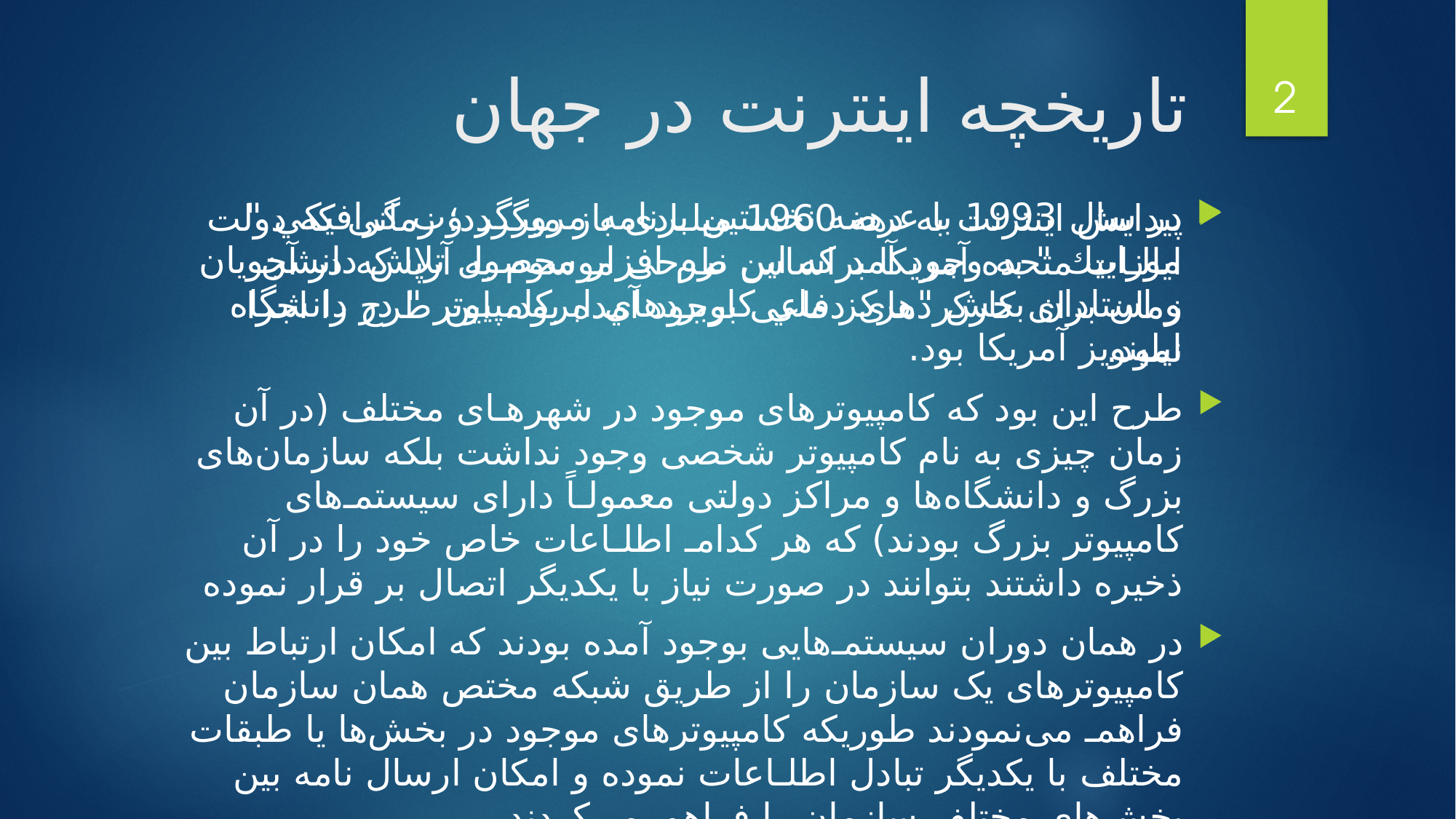

2
تاریخچه اینترنت در جهان
در سال 1993 با عرضه نخستين برنامه مرورگر وب گرافيكي " موزاييك " به وجود آمد كه اين نرم افزار محصول تلاش دانشجويان و استادان بخش "مركز ملي كاربردهاي ابركامپيوتر " در دانشگاه ايلينويز آمريكا بود.
پیدایش اینترنت به دهه 1960 میلـادی باز میگردد؛ زمانی که دولت ایالـات متحده آمریکا براساس طرحی موسوم به آرپا که در آن زمان برای کارکردهای دفاعی بوجود آمده بود، این طرح را اجرا نمود.
طرح این بود که کامپیوترهای موجود در شهر‌هـای مختلف (در آن زمان چیزی به نام کامپیوتر شخصی وجود نداشت بلکه سازمان‌های بزرگ و دانشگاه‌ها و مراکز دولتی معمولـاً دارای سیستمـ‌های کامپیوتر بزرگ بودند) که هر کدامـ اطلـاعات خاص خود را در آن ذخیره داشتند بتوانند در صورت نیاز با یکدیگر اتصال بر قرار نموده
در همان دوران سیستمـ‌هایی بوجود آمده بودند که امکان ارتباط بین کامپیوترهای یک سازمان را از طریق شبکه مختص همان سازمان فراهمـ می‌نمودند طوریکه کامپیوترهای موجود در بخش‌ها یا طبقات مختلف با یکدیگر تبادل اطلـاعات نموده و امکان ارسال نامه بین بخش‌های مختلف سازمان را فراهمـ می‌کردند
سرانجامـ درسال 1961 میلـادی تعداد 4 کامپیوتر در 2 ایالت مختلف با موفقیت ارتباط برقرار کردند و با اضافه شدن واژه نت به طرح اولیه، نامـ آرپانت Arpanet برای آن منظور شد.